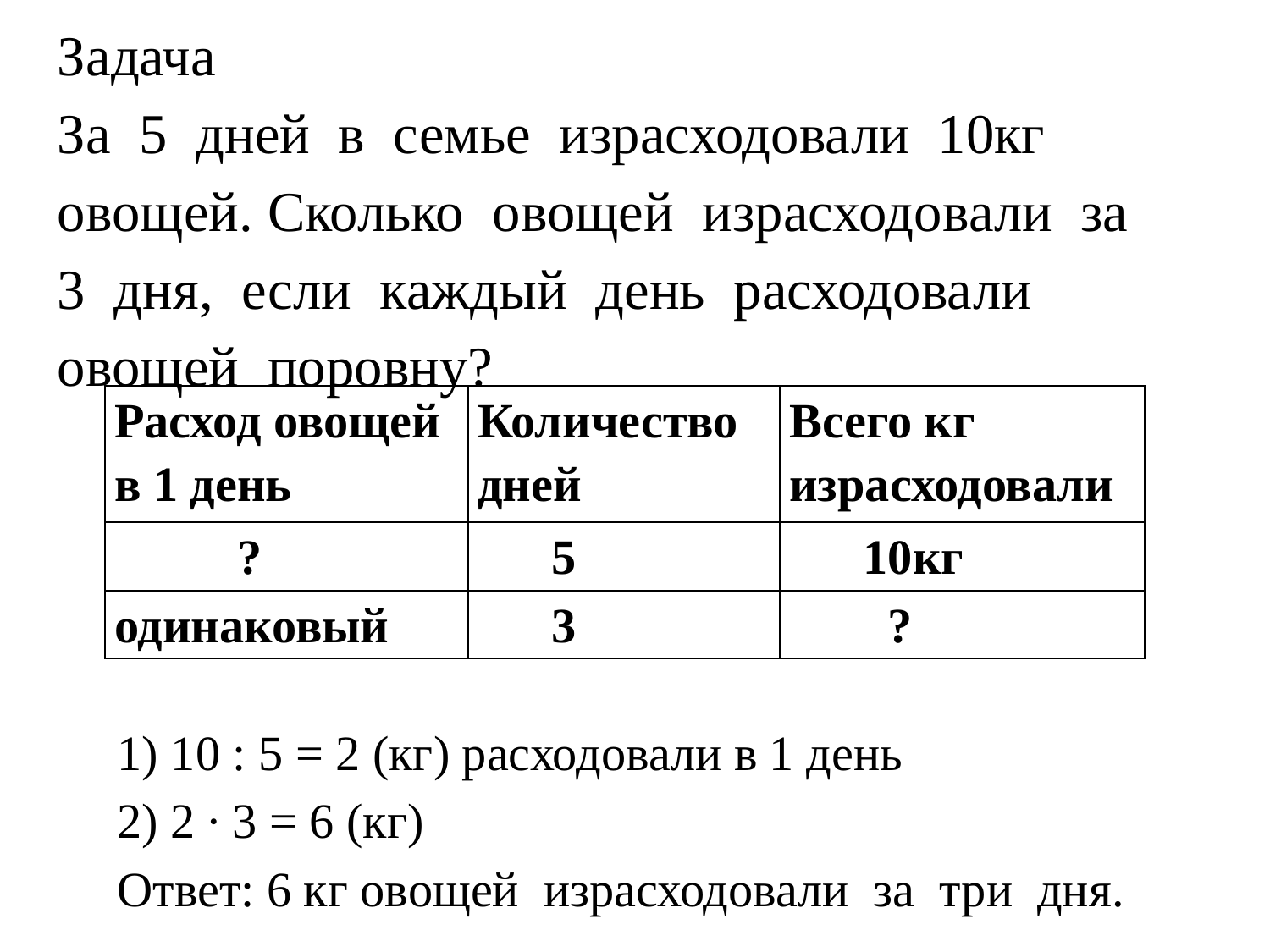

Задача
За  5  дней  в  семье  израсходовали  10кг  овощей. Сколько  овощей  израсходовали  за  3  дня,  если  каждый  день  расходовали  овощей  поровну?
| Расход овощей в 1 день | Количество дней | Всего кг израсходовали |
| --- | --- | --- |
| ? | 5 | 10кг |
| одинаковый | 3 | ? |
1) 10 : 5 = 2 (кг) расходовали в 1 день
2) 2 ∙ 3 = 6 (кг)
Ответ: 6 кг овощей  израсходовали  за  три  дня.